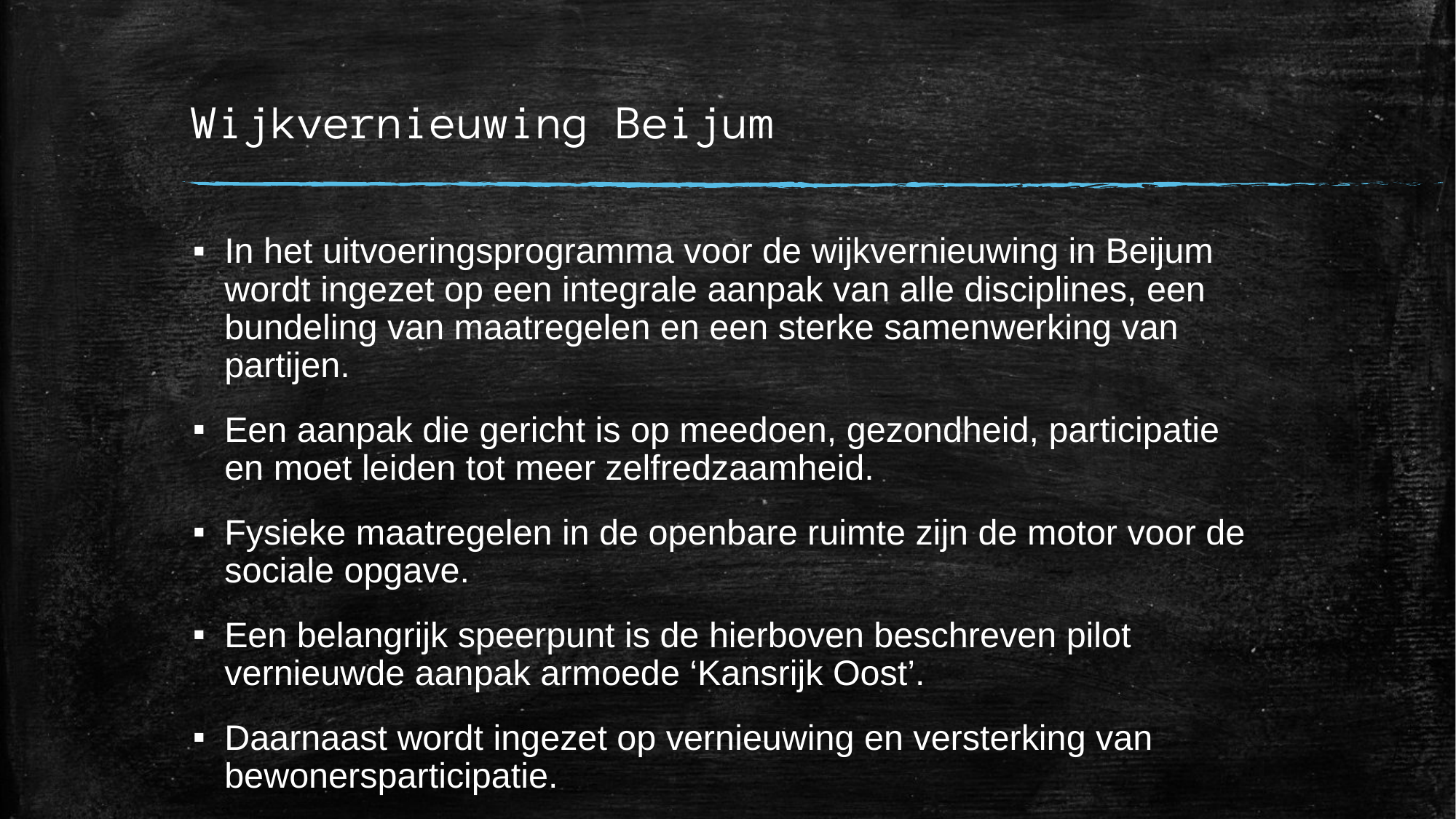

# Wijkvernieuwing Beijum
In het uitvoeringsprogramma voor de wijkvernieuwing in Beijum wordt ingezet op een integrale aanpak van alle disciplines, een bundeling van maatregelen en een sterke samenwerking van partijen.
Een aanpak die gericht is op meedoen, gezondheid, participatie en moet leiden tot meer zelfredzaamheid.
Fysieke maatregelen in de openbare ruimte zijn de motor voor de sociale opgave.
Een belangrijk speerpunt is de hierboven beschreven pilot vernieuwde aanpak armoede ‘Kansrijk Oost’.
Daarnaast wordt ingezet op vernieuwing en versterking van bewonersparticipatie.